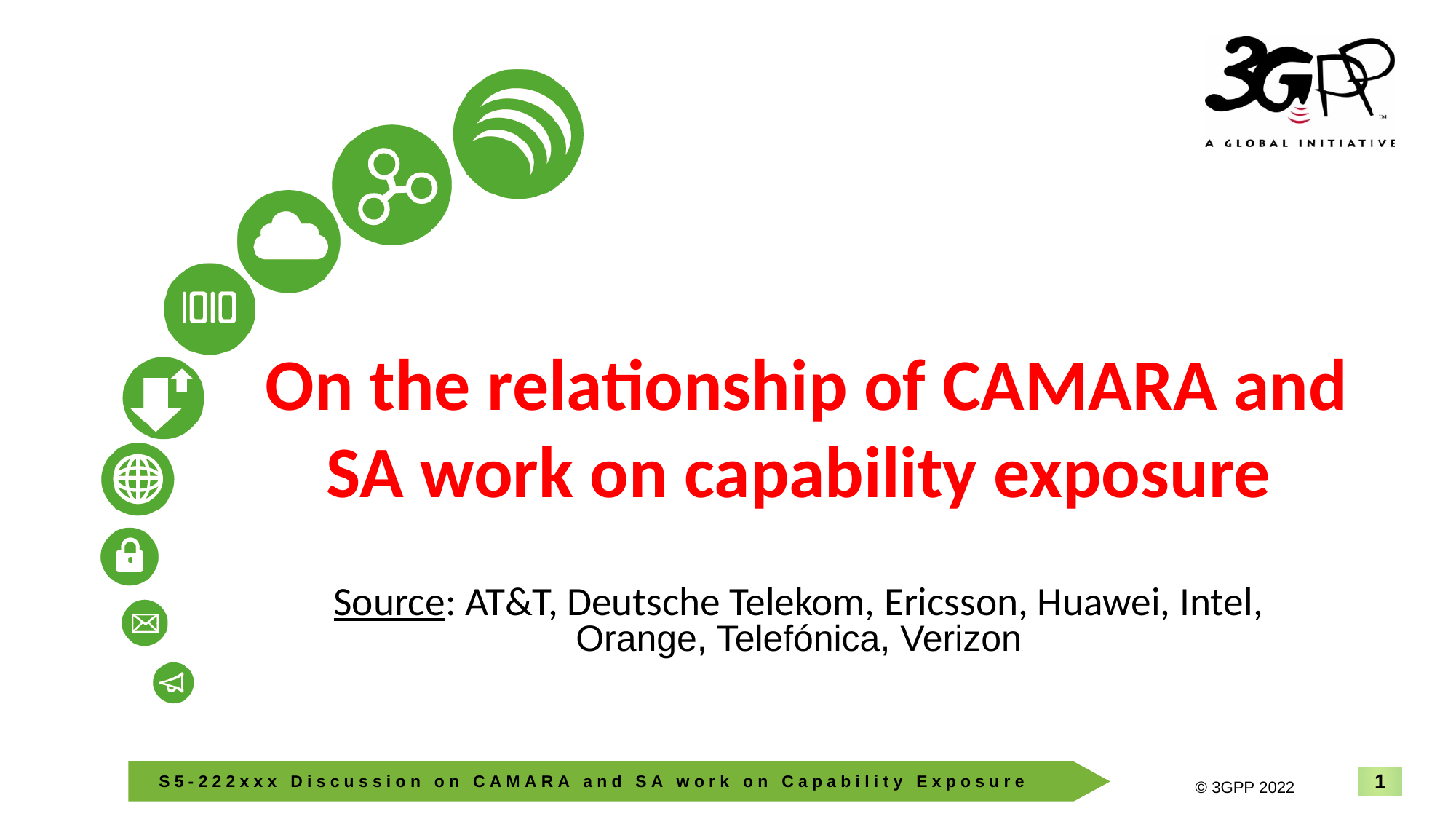

# On the relationship of CAMARA and SA work on capability exposure
Source: AT&T, Deutsche Telekom, Ericsson, Huawei, Intel, Orange, Telefónica, Verizon